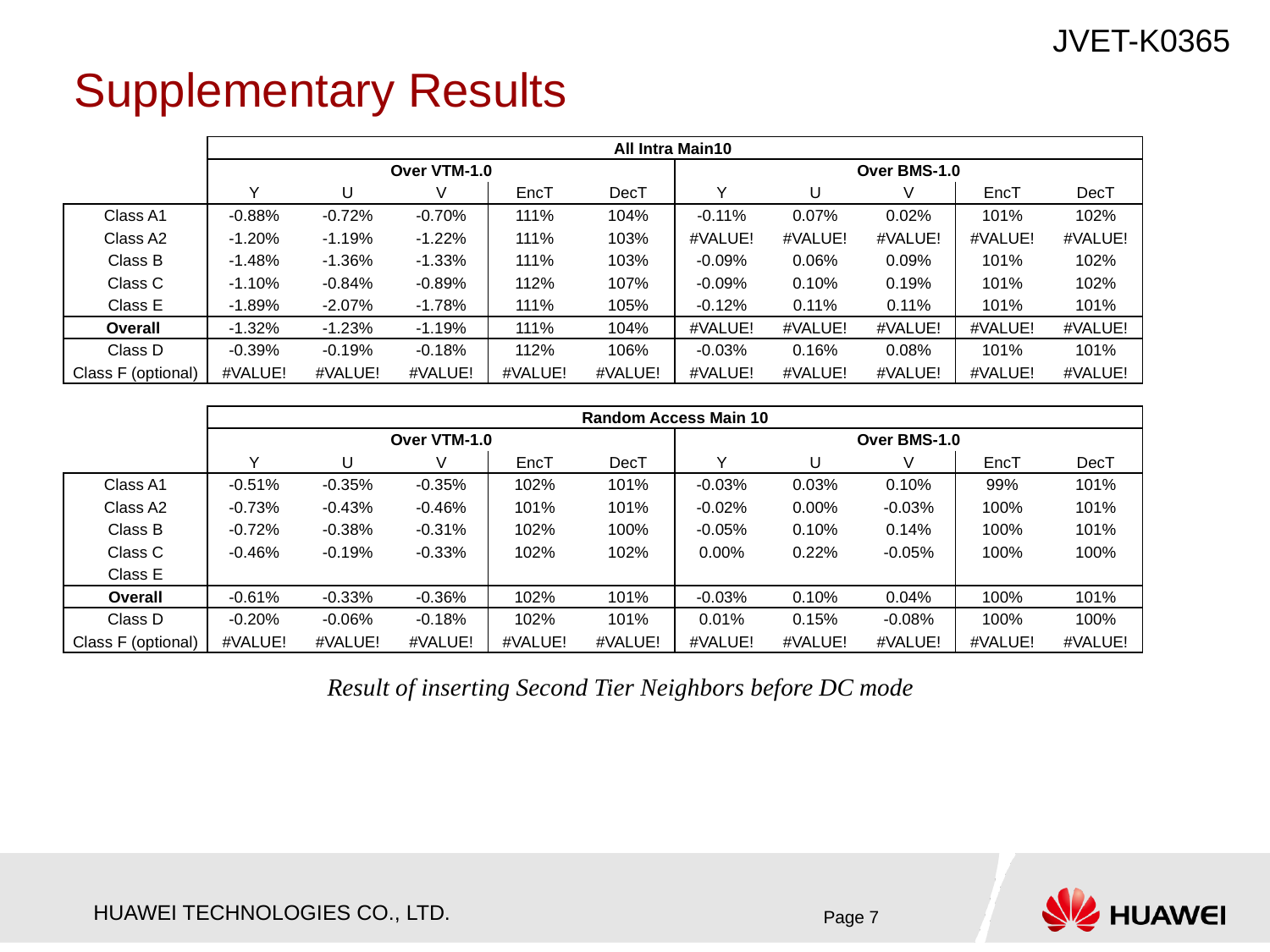

# Supplementary Results
|  | All Intra Main10 |  |  |  |  |  |  |  |  |  |
| --- | --- | --- | --- | --- | --- | --- | --- | --- | --- | --- |
|  | Over VTM-1.0 |  |  |  |  | Over BMS-1.0 |  |  |  |  |
|  | Y | U | V | EncT | DecT | Y | U | V | EncT | DecT |
| Class A1 | -0.88% | -0.72% | -0.70% | 111% | 104% | -0.11% | 0.07% | 0.02% | 101% | 102% |
| Class A2 | -1.20% | -1.19% | -1.22% | 111% | 103% | #VALUE! | #VALUE! | #VALUE! | #VALUE! | #VALUE! |
| Class B | -1.48% | -1.36% | -1.33% | 111% | 103% | -0.09% | 0.06% | 0.09% | 101% | 102% |
| Class C | -1.10% | -0.84% | -0.89% | 112% | 107% | -0.09% | 0.10% | 0.19% | 101% | 102% |
| Class E | -1.89% | -2.07% | -1.78% | 111% | 105% | -0.12% | 0.11% | 0.11% | 101% | 101% |
| Overall | -1.32% | -1.23% | -1.19% | 111% | 104% | #VALUE! | #VALUE! | #VALUE! | #VALUE! | #VALUE! |
| Class D | -0.39% | -0.19% | -0.18% | 112% | 106% | -0.03% | 0.16% | 0.08% | 101% | 101% |
| Class F (optional) | #VALUE! | #VALUE! | #VALUE! | #VALUE! | #VALUE! | #VALUE! | #VALUE! | #VALUE! | #VALUE! | #VALUE! |
|  |  |  |  |  |  |  |  |  |  |  |
|  | Random Access Main 10 |  |  |  |  |  |  |  |  |  |
|  | Over VTM-1.0 |  |  |  |  | Over BMS-1.0 |  |  |  |  |
|  | Y | U | V | EncT | DecT | Y | U | V | EncT | DecT |
| Class A1 | -0.51% | -0.35% | -0.35% | 102% | 101% | -0.03% | 0.03% | 0.10% | 99% | 101% |
| Class A2 | -0.73% | -0.43% | -0.46% | 101% | 101% | -0.02% | 0.00% | -0.03% | 100% | 101% |
| Class B | -0.72% | -0.38% | -0.31% | 102% | 100% | -0.05% | 0.10% | 0.14% | 100% | 101% |
| Class C | -0.46% | -0.19% | -0.33% | 102% | 102% | 0.00% | 0.22% | -0.05% | 100% | 100% |
| Class E |  |  |  |  |  |  |  |  |  |  |
| Overall | -0.61% | -0.33% | -0.36% | 102% | 101% | -0.03% | 0.10% | 0.04% | 100% | 101% |
| Class D | -0.20% | -0.06% | -0.18% | 102% | 101% | 0.01% | 0.15% | -0.08% | 100% | 100% |
| Class F (optional) | #VALUE! | #VALUE! | #VALUE! | #VALUE! | #VALUE! | #VALUE! | #VALUE! | #VALUE! | #VALUE! | #VALUE! |
Result of inserting Second Tier Neighbors before DC mode

Page 7